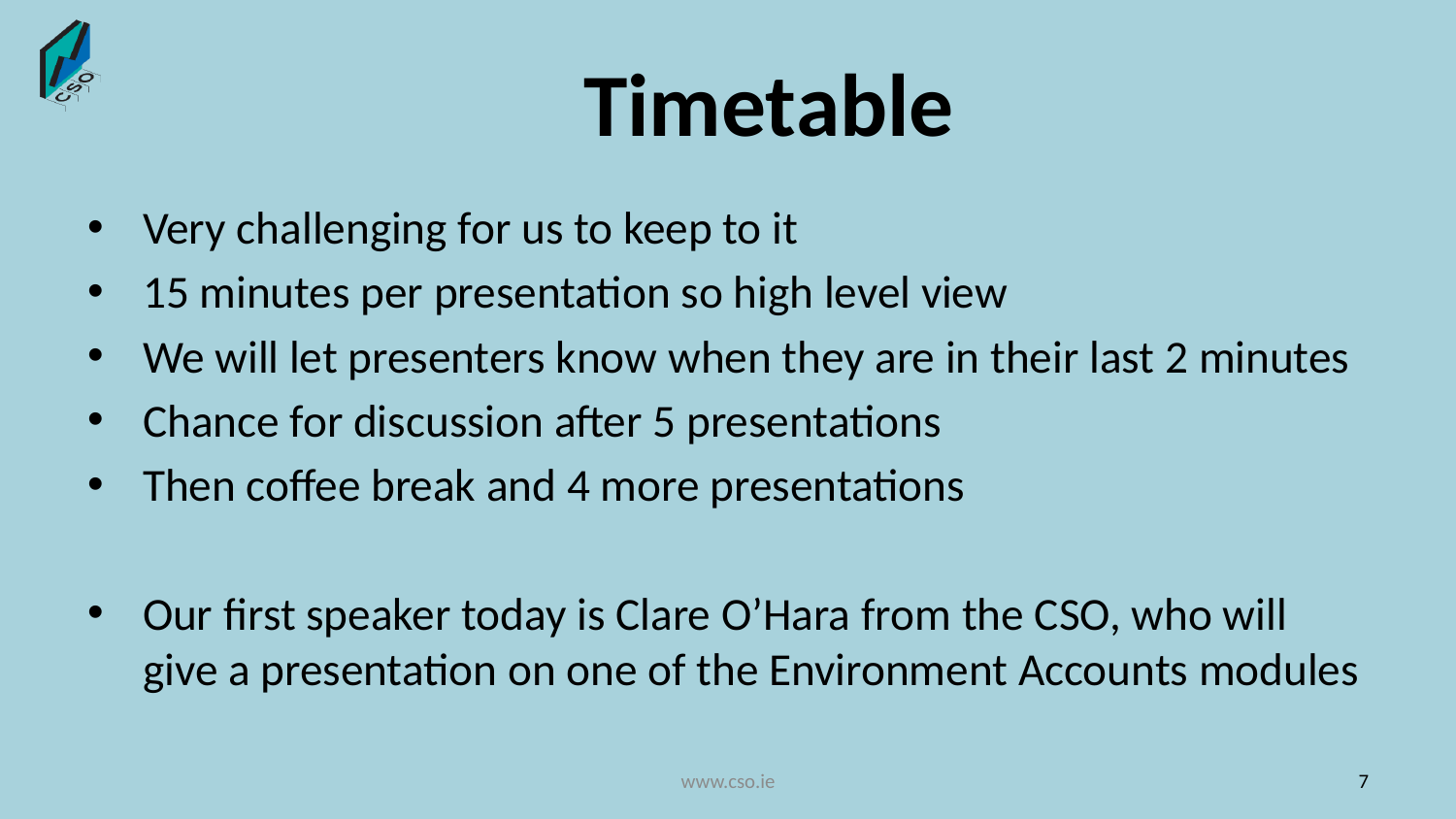

# Timetable
Very challenging for us to keep to it
15 minutes per presentation so high level view
We will let presenters know when they are in their last 2 minutes
Chance for discussion after 5 presentations
Then coffee break and 4 more presentations

Our first speaker today is Clare O’Hara from the CSO, who will give a presentation on one of the Environment Accounts modules
www.cso.ie
7